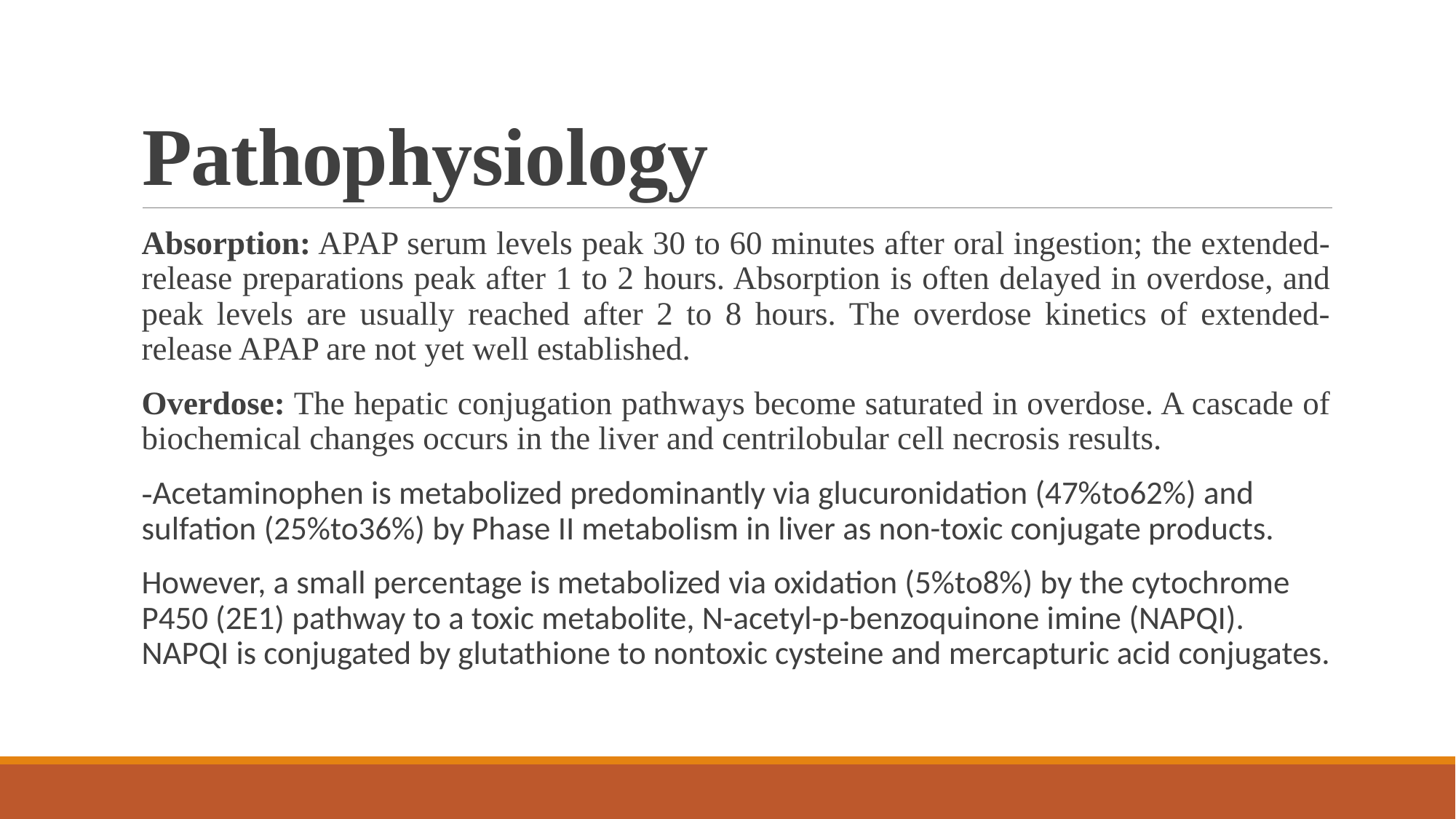

# Pathophysiology
Absorption: APAP serum levels peak 30 to 60 minutes after oral ingestion; the extended-release preparations peak after 1 to 2 hours. Absorption is often delayed in overdose, and peak levels are usually reached after 2 to 8 hours. The overdose kinetics of extended-release APAP are not yet well established.
Overdose: The hepatic conjugation pathways become saturated in overdose. A cascade of biochemical changes occurs in the liver and centrilobular cell necrosis results.
-Acetaminophen is metabolized predominantly via glucuronidation (47%to62%) and sulfation (25%to36%) by Phase II metabolism in liver as non-toxic conjugate products.
However, a small percentage is metabolized via oxidation (5%to8%) by the cytochrome P450 (2E1) pathway to a toxic metabolite, N-acetyl-p-benzoquinone imine (NAPQI). NAPQI is conjugated by glutathione to nontoxic cysteine and mercapturic acid conjugates.